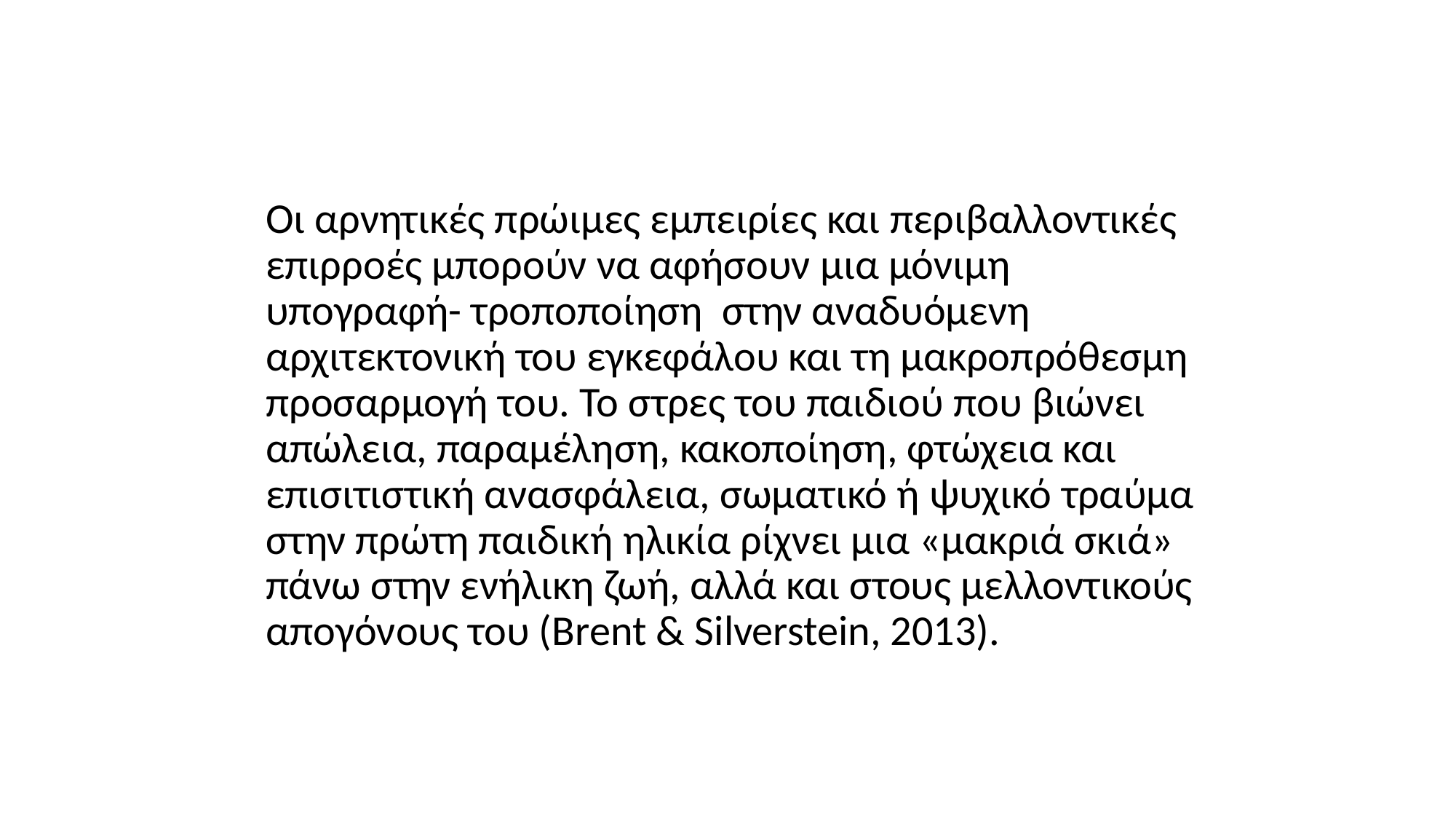

Οι αρνητικές πρώιμες εμπειρίες και περιβαλλοντικές επιρροές μπορούν να αφήσουν μια μόνιμη υπογραφή- τροποποίηση  στην αναδυόμενη αρχιτεκτονική του εγκεφάλου και τη μακροπρόθεσμη προσαρμογή του. Το στρες του παιδιού που βιώνει απώλεια, παραμέληση, κακοποίηση, φτώχεια και επισιτιστική ανασφάλεια, σωματικό ή ψυχικό τραύμα στην πρώτη παιδική ηλικία ρίχνει μια «μακριά σκιά» πάνω στην ενήλικη ζωή, αλλά και στους μελλοντικούς απογόνους του (Brent & Silverstein, 2013).